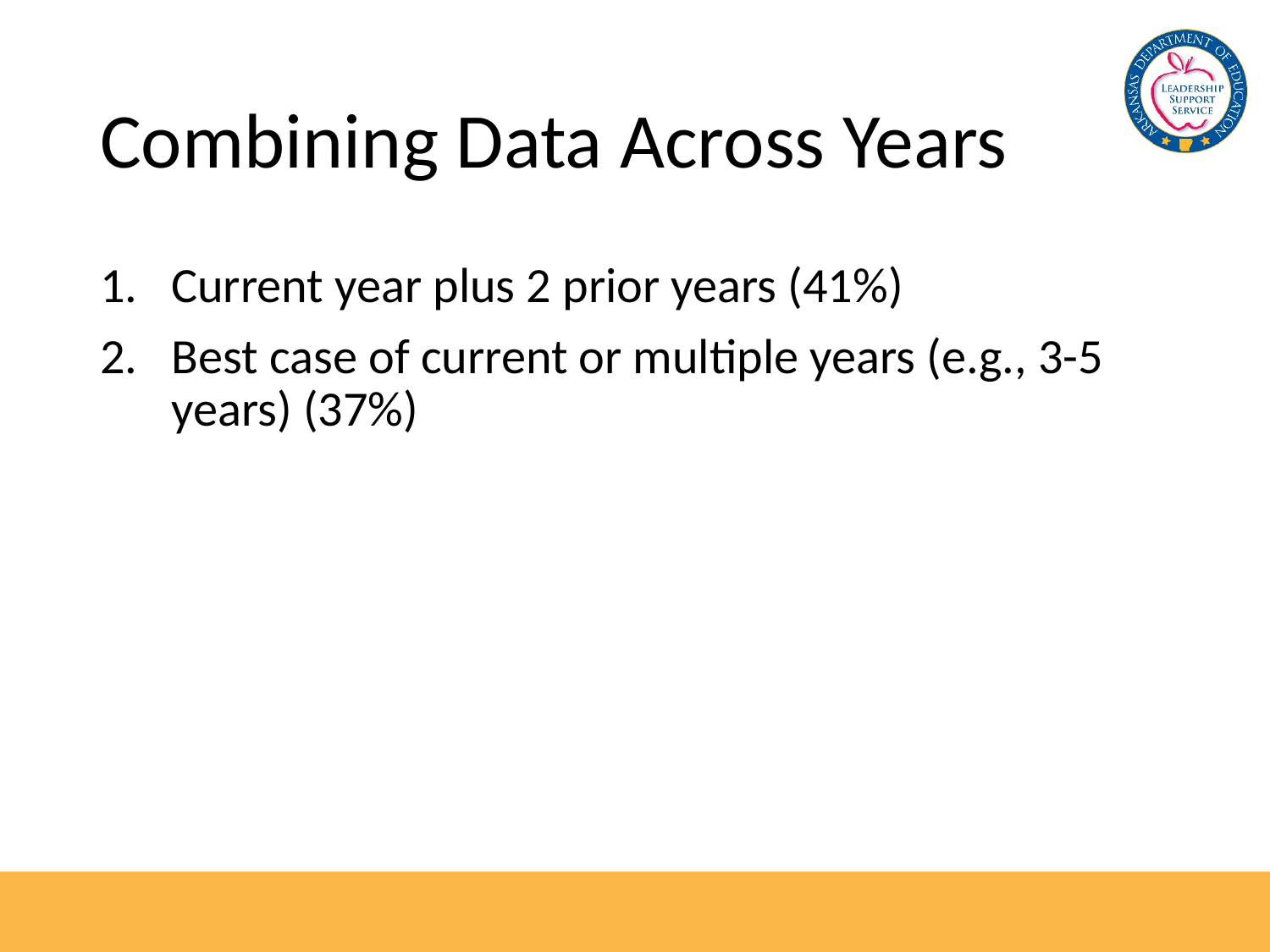

# Combining Data Across Years
Current year plus 2 prior years (41%)
Best case of current or multiple years (e.g., 3-5 years) (37%)